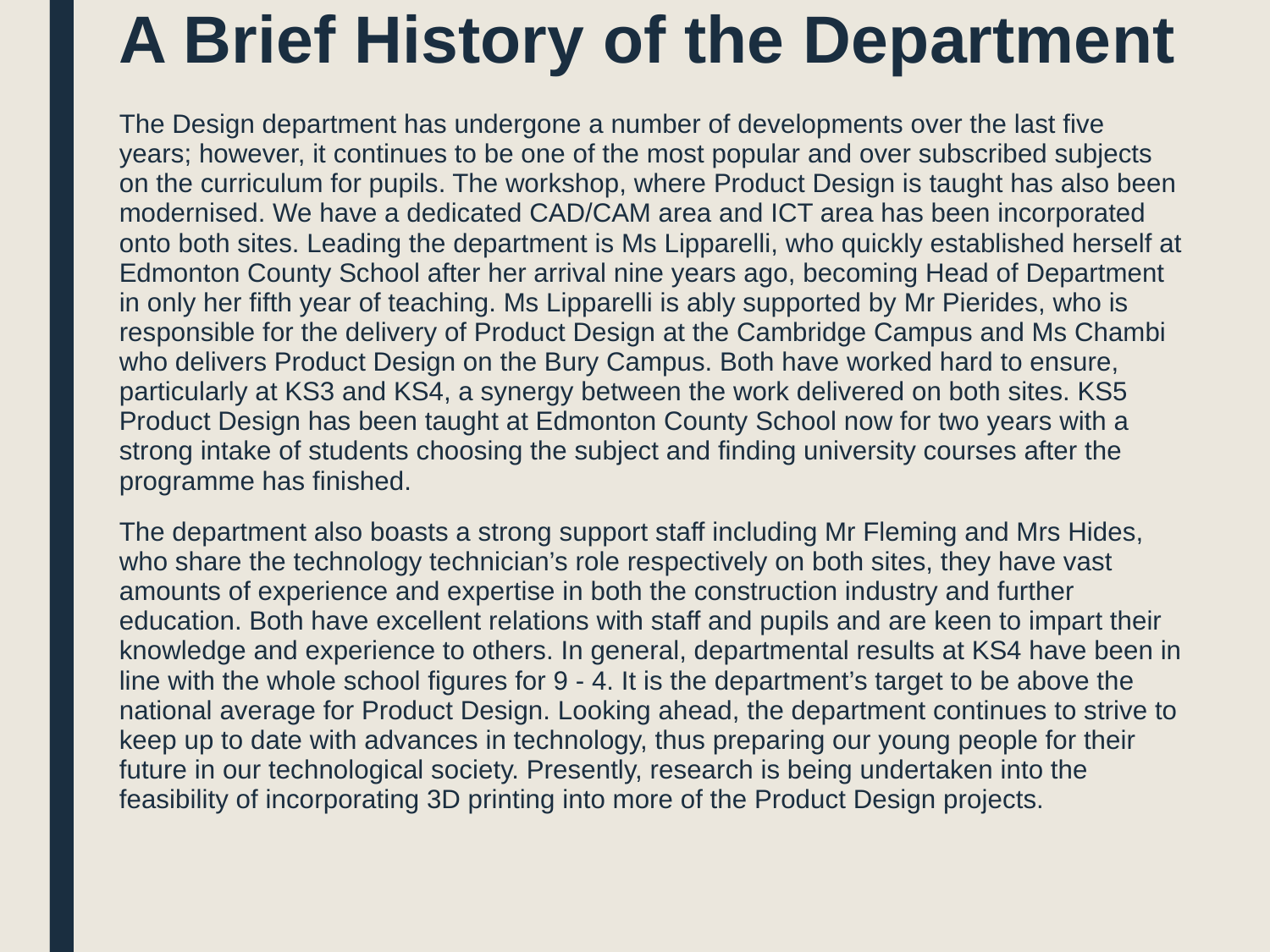

# A Brief History of the Department
The Design department has undergone a number of developments over the last five years; however, it continues to be one of the most popular and over subscribed subjects on the curriculum for pupils. The workshop, where Product Design is taught has also been modernised. We have a dedicated CAD/CAM area and ICT area has been incorporated onto both sites. Leading the department is Ms Lipparelli, who quickly established herself at Edmonton County School after her arrival nine years ago, becoming Head of Department in only her fifth year of teaching. Ms Lipparelli is ably supported by Mr Pierides, who is responsible for the delivery of Product Design at the Cambridge Campus and Ms Chambi who delivers Product Design on the Bury Campus. Both have worked hard to ensure, particularly at KS3 and KS4, a synergy between the work delivered on both sites. KS5 Product Design has been taught at Edmonton County School now for two years with a strong intake of students choosing the subject and finding university courses after the programme has finished.
The department also boasts a strong support staff including Mr Fleming and Mrs Hides, who share the technology technician’s role respectively on both sites, they have vast amounts of experience and expertise in both the construction industry and further education. Both have excellent relations with staff and pupils and are keen to impart their knowledge and experience to others. In general, departmental results at KS4 have been in line with the whole school figures for 9 - 4. It is the department’s target to be above the national average for Product Design. Looking ahead, the department continues to strive to keep up to date with advances in technology, thus preparing our young people for their future in our technological society. Presently, research is being undertaken into the feasibility of incorporating 3D printing into more of the Product Design projects.